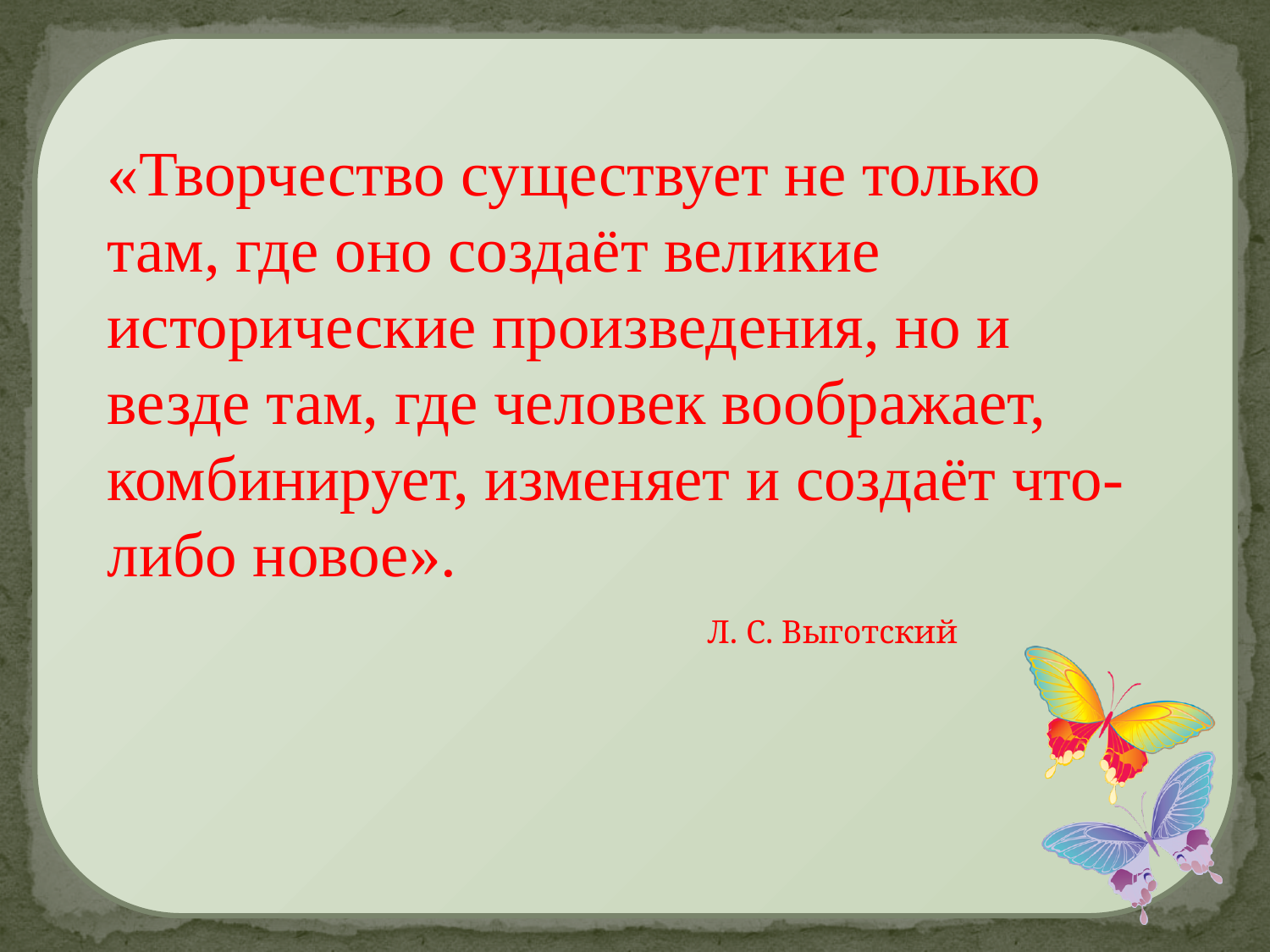

«Творчество существует не только там, где оно создаёт великие исторические произведения, но и везде там, где человек воображает, комбинирует, изменяет и создаёт что- либо новое».
Л. С. Выготский